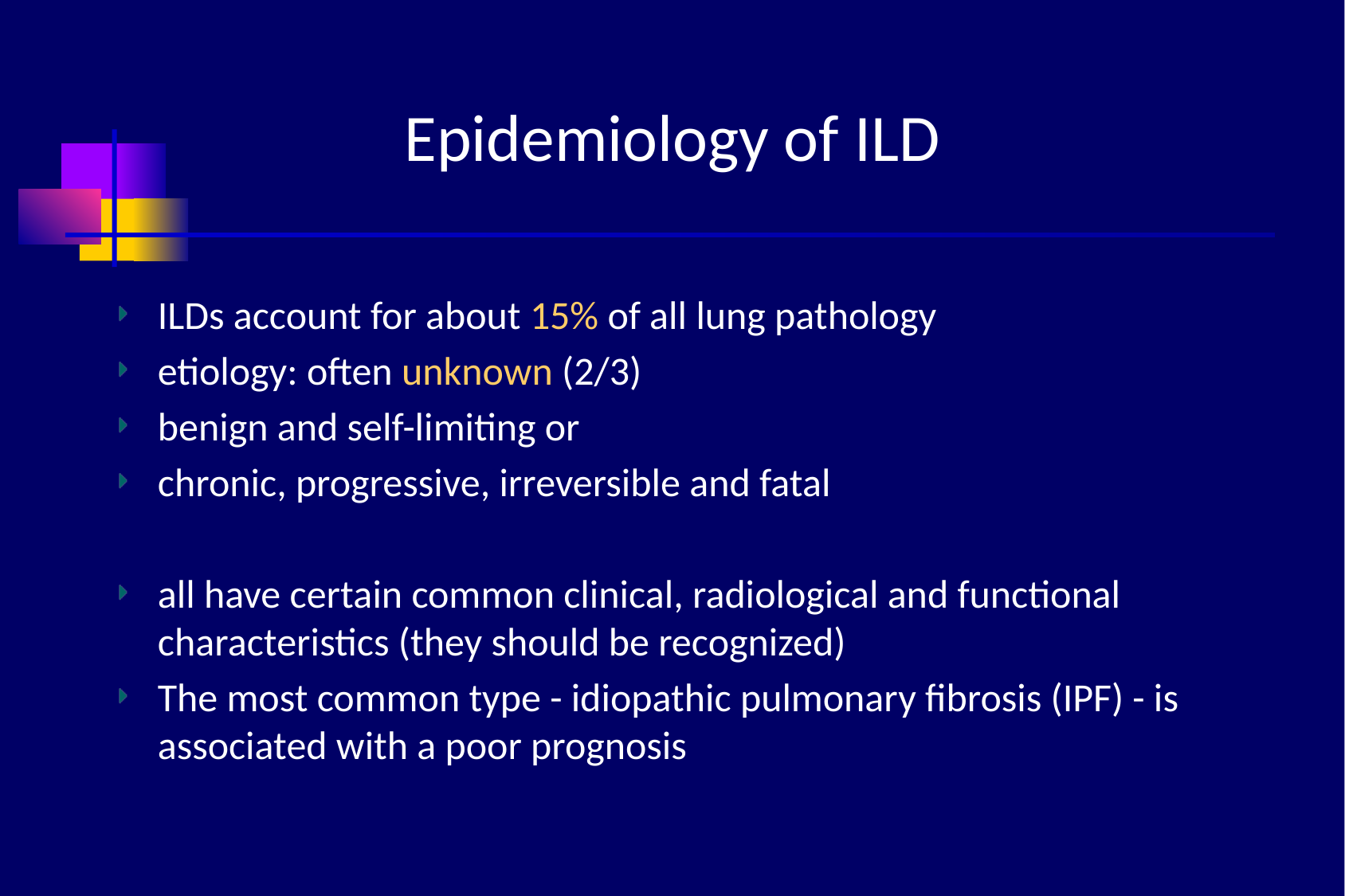

# Epidemiology of ILD
ILDs account for about 15% of all lung pathology
etiology: often unknown (2/3)
benign and self-limiting or
chronic, progressive, irreversible and fatal

all have certain common clinical, radiological and functional characteristics (they should be recognized)
The most common type - idiopathic pulmonary fibrosis (IPF) - is associated with a poor prognosis